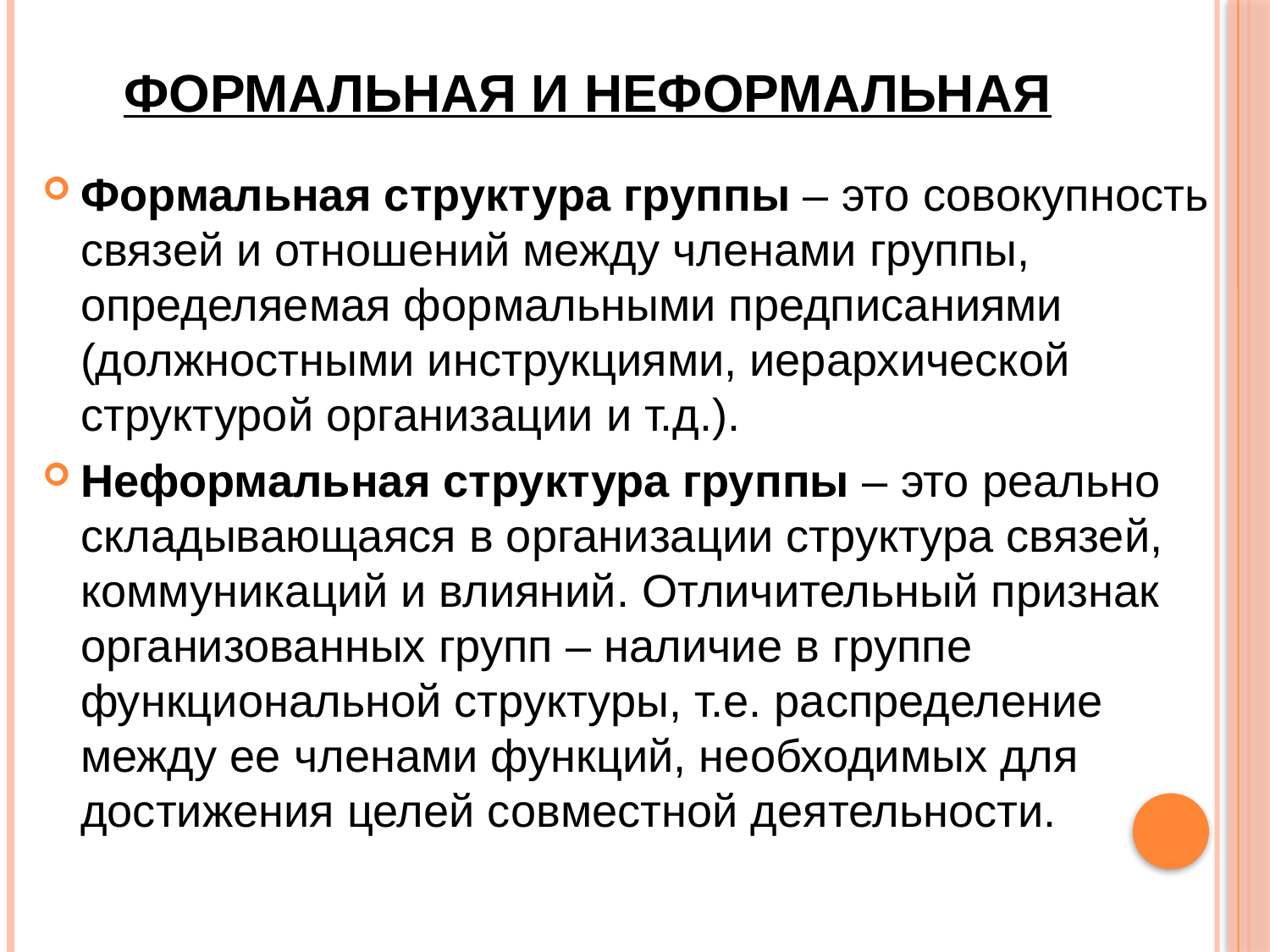

# Формальная и Неформальная
Формальная структура группы – это совокупность связей и отношений между членами группы, определяемая формальными предписаниями (должностными инструкциями, иерархической структурой организации и т.д.).
Неформальная структура группы – это реально складывающаяся в организации структура связей, коммуникаций и влияний. Отличительный признак организованных групп – наличие в группе функциональной структуры, т.е. распределение между ее членами функций, необходимых для достижения целей совместной деятельности.